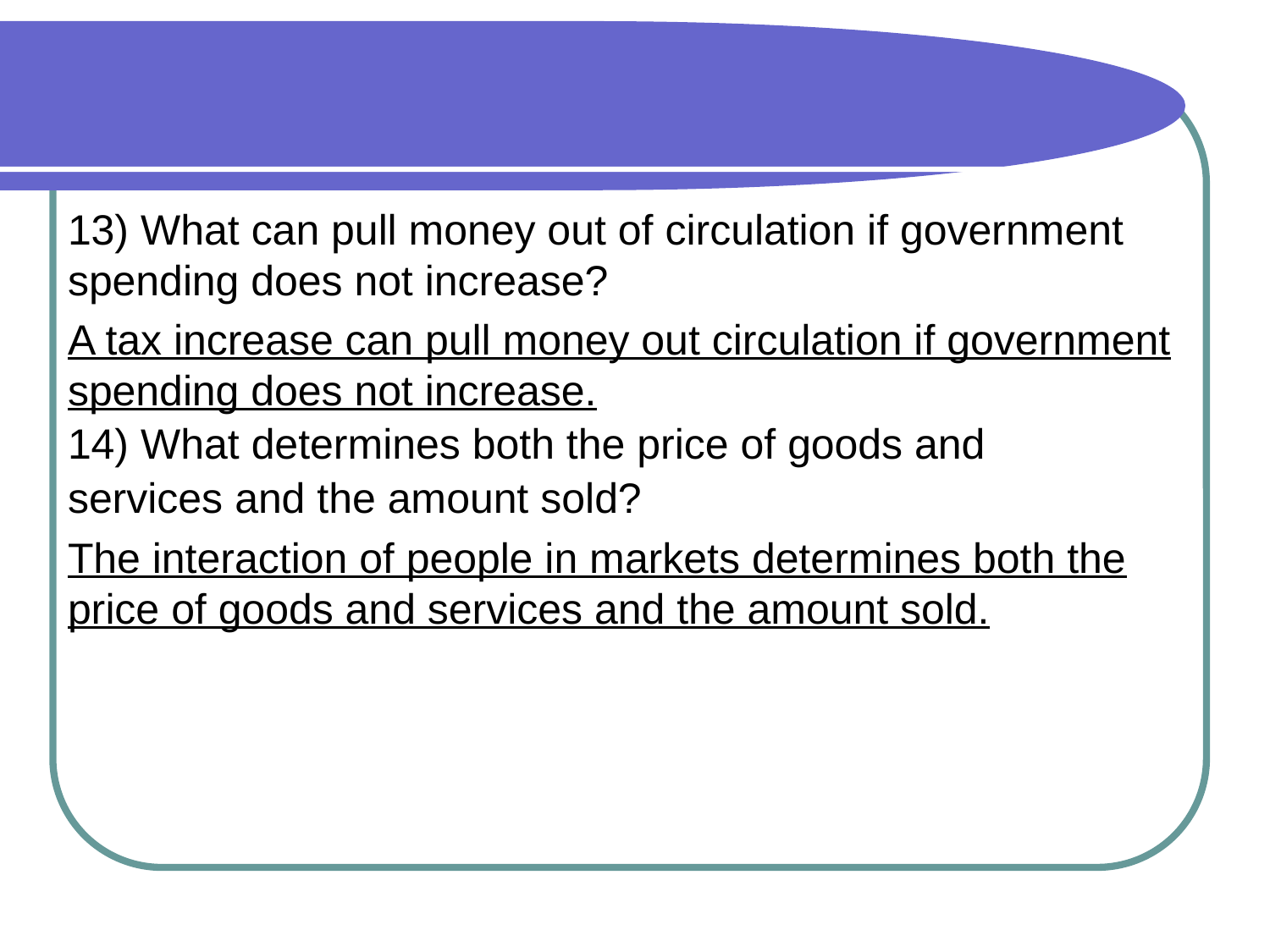

#
13) What can pull money out of circulation if government spending does not increase?
A tax increase can pull money out circulation if government spending does not increase.
14) What determines both the price of goods and
services and the amount sold?
The interaction of people in markets determines both the price of goods and services and the amount sold.